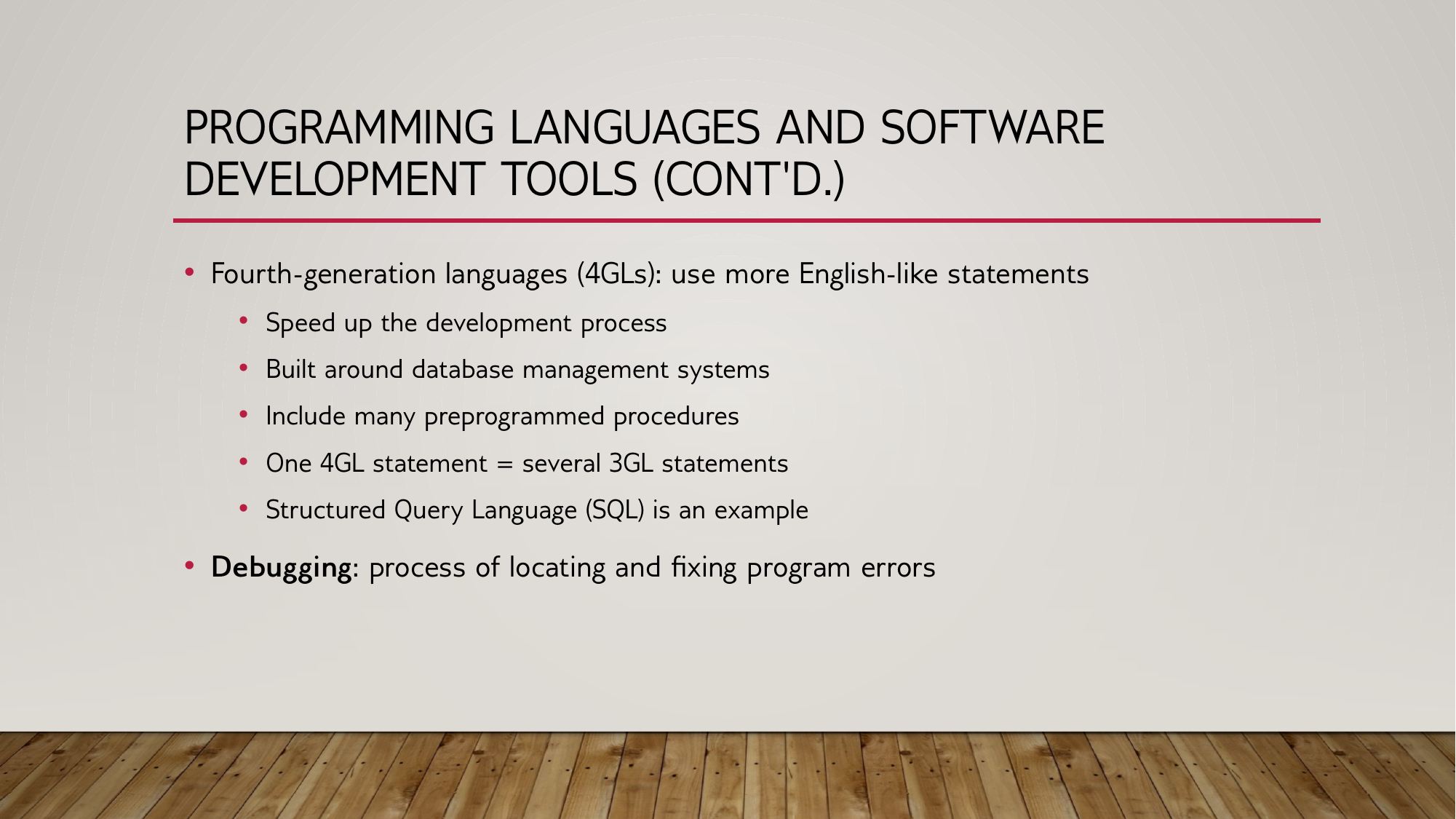

# Programming Languages and Software Development Tools (cont'd.)
Fourth-generation languages (4GLs): use more English-like statements
Speed up the development process
Built around database management systems
Include many preprogrammed procedures
One 4GL statement = several 3GL statements
Structured Query Language (SQL) is an example
Debugging: process of locating and fixing program errors